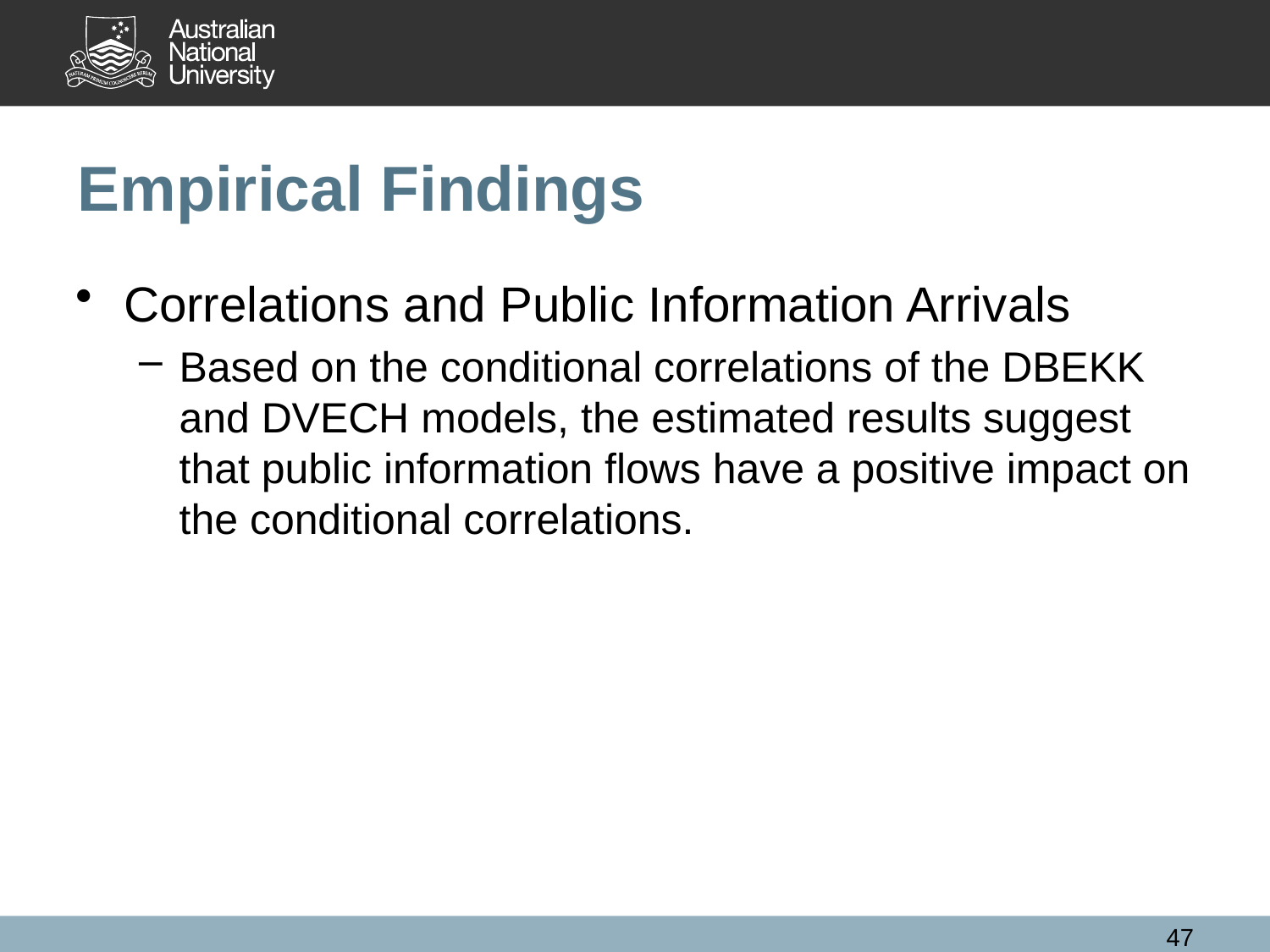

Empirical Findings
Correlations and Public Information Arrivals
Based on the conditional correlations of the DBEKK and DVECH models, the estimated results suggest that public information flows have a positive impact on the conditional correlations.

47